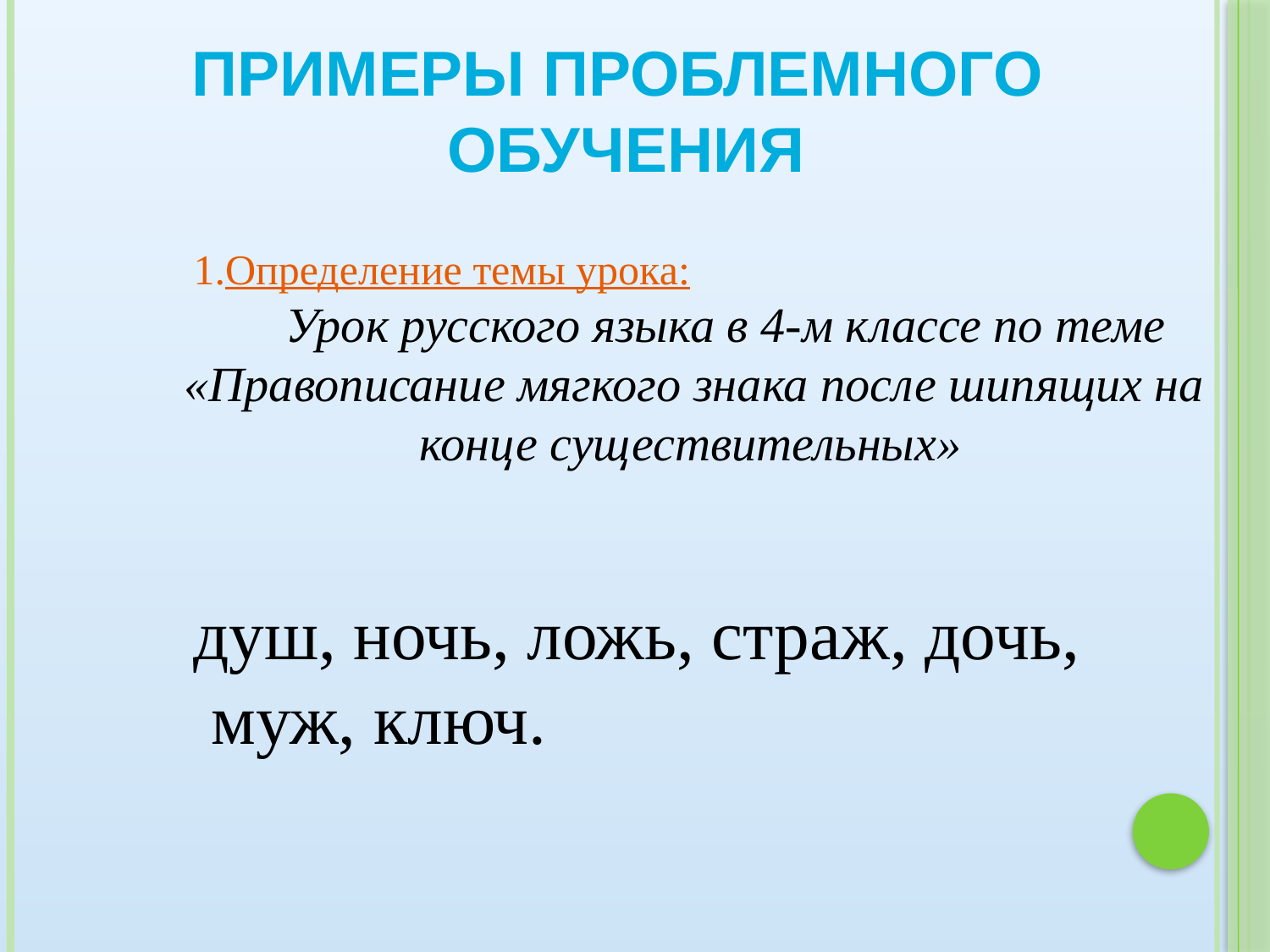

Примеры проблемного
обучения

Определение темы урока:
Урок русского языка в 4-м классе по теме «Правописание мягкого знака после шипящих на конце существительных»

душ, ночь, ложь, страж, дочь,
 муж, ключ.